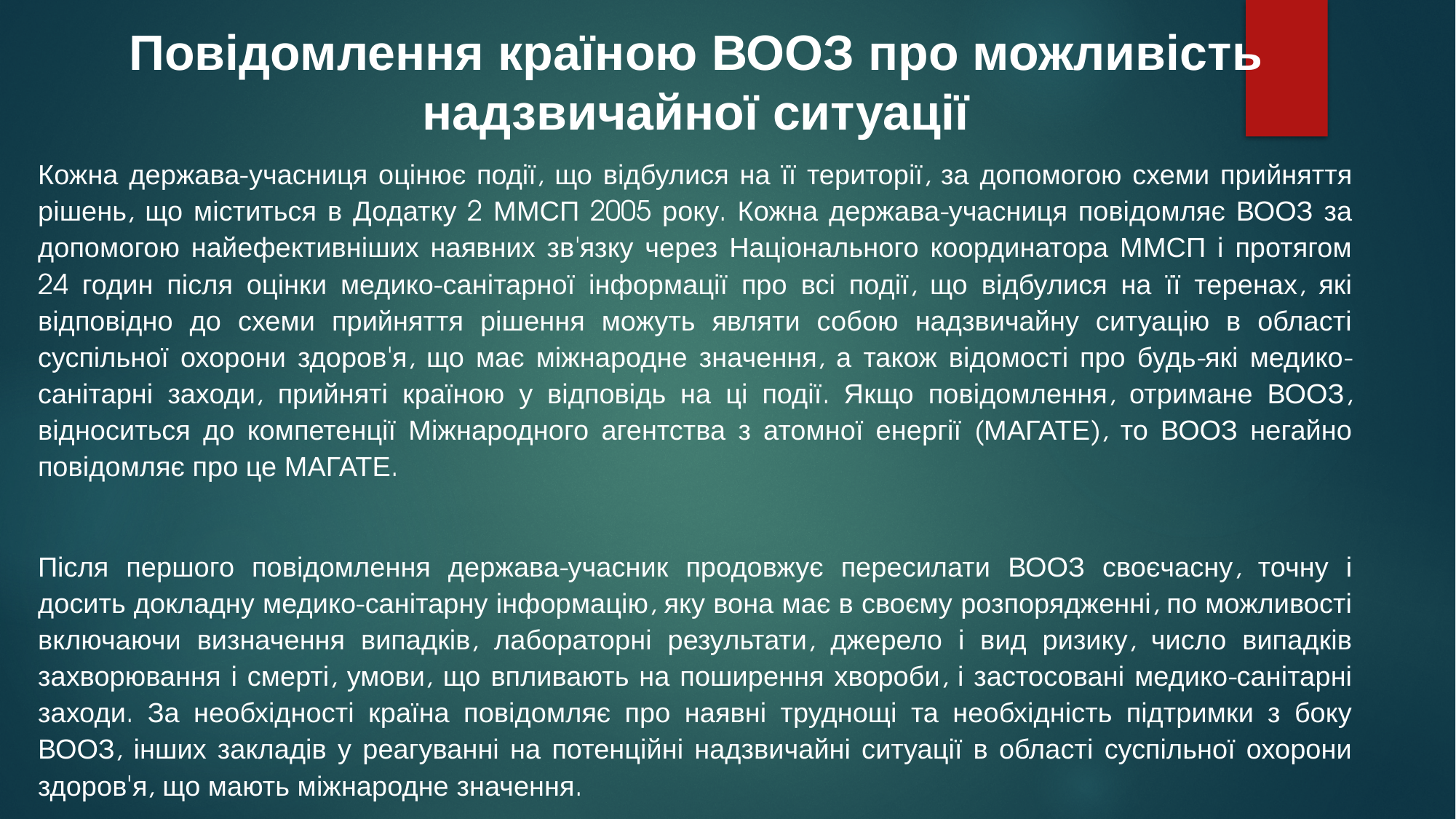

Повідомлення країною ВООЗ про можливість надзвичайної ситуації
Кожна держава-учасниця оцінює події, що відбулися на її території, за допомогою схеми прийняття рішень, що міститься в Додатку 2 ММСП 2005 року. Кожна держава-учасниця повідомляє ВООЗ за допомогою найефективніших наявних зв'язку через Національного координатора ММСП і протягом 24 годин після оцінки медико-санітарної інформації про всі події, що відбулися на її теренах, які відповідно до схеми прийняття рішення можуть являти собою надзвичайну ситуацію в області суспільної охорони здоров'я, що має міжнародне значення, а також відомості про будь-які медико-санітарні заходи, прийняті країною у відповідь на ці події. Якщо повідомлення, отримане ВООЗ, відноситься до компетенції Міжнародного агентства з атомної енергії (МАГАТЕ), то ВООЗ негайно повідомляє про це МАГАТЕ.

Після першого повідомлення держава-учасник продовжує пересилати ВООЗ своєчасну, точну і досить докладну медико-санітарну інформацію, яку вона має в своєму розпорядженні, по можливості включаючи визначення випадків, лабораторні результати, джерело і вид ризику, число випадків захворювання і смерті, умови, що впливають на поширення хвороби, і застосовані медико-санітарні заходи. За необхідності країна повідомляє про наявні труднощі та необхідність підтримки з боку ВООЗ, інших закладів у реагуванні на потенційні надзвичайні ситуації в області суспільної охорони здоров'я, що мають міжнародне значення.